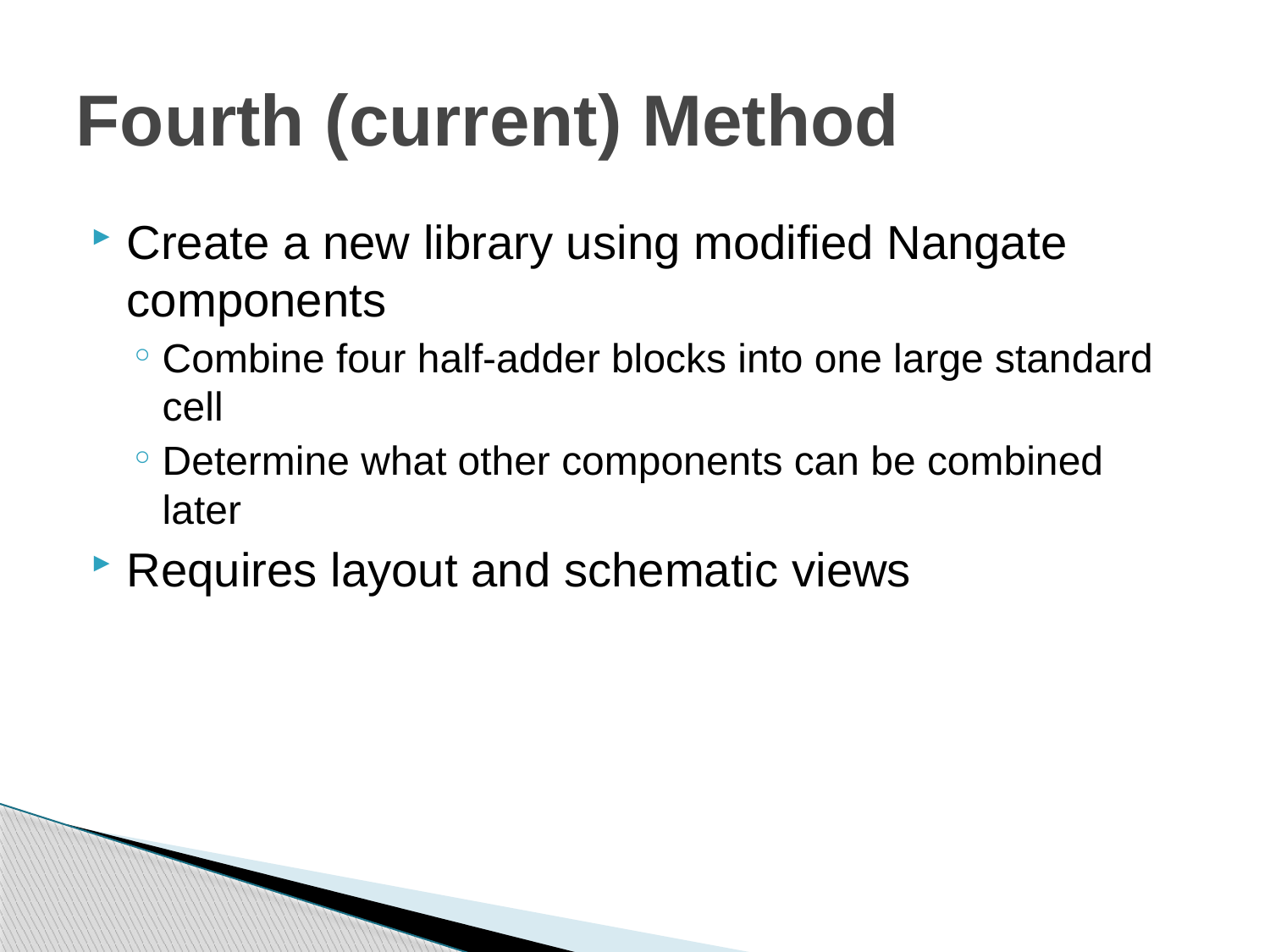

# Fourth (current) Method
Create a new library using modified Nangate components
Combine four half-adder blocks into one large standard cell
Determine what other components can be combined later
Requires layout and schematic views